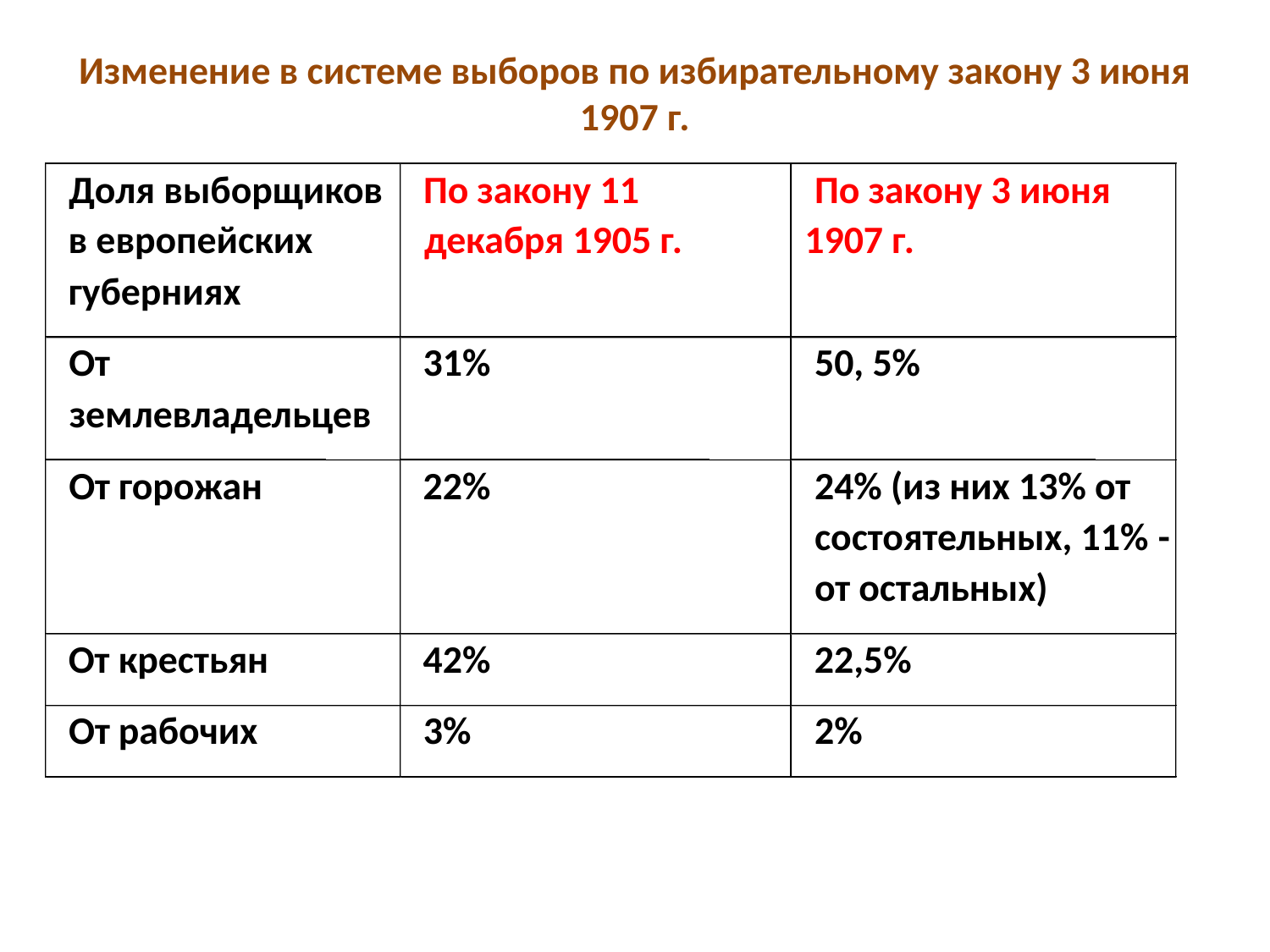

# Изменение в системе выборов по избирательному закону 3 июня 1907 г.

Доля выборщиков
По закону 11
По закону 3 июня
в европейских
декабря 1905 г.

1907 г.

губерниях

От
31%

50, 5%

землевладельцев

От горожан

22%

24% (из них 13% от
состоятельных, 11%
-

от
остальных)

От крестьян

42%

22,5%

От рабочих

3%

2%